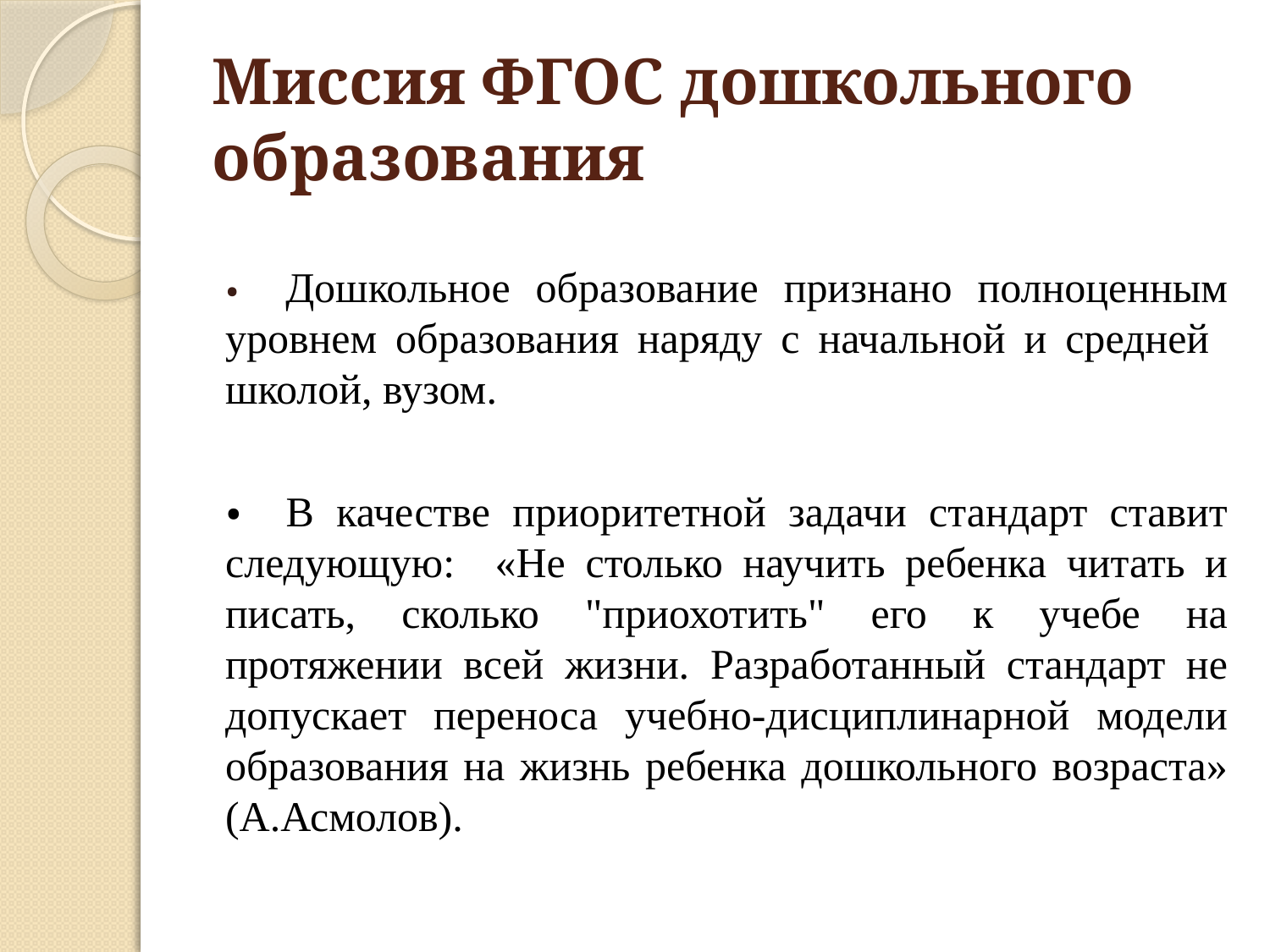

# Миссия ФГОС дошкольного образования
•  Дошкольное образование признано полноценным уровнем образования наряду с начальной и средней  школой, вузом.

•  В качестве приоритетной задачи стандарт ставит следующую:  «Не столько научить ребенка читать и писать, сколько "приохотить" его к учебе на протяжении всей жизни. Разработанный стандарт не допускает переноса учебно-дисциплинарной модели образования на жизнь ребенка дошкольного возраста» (А.Асмолов).